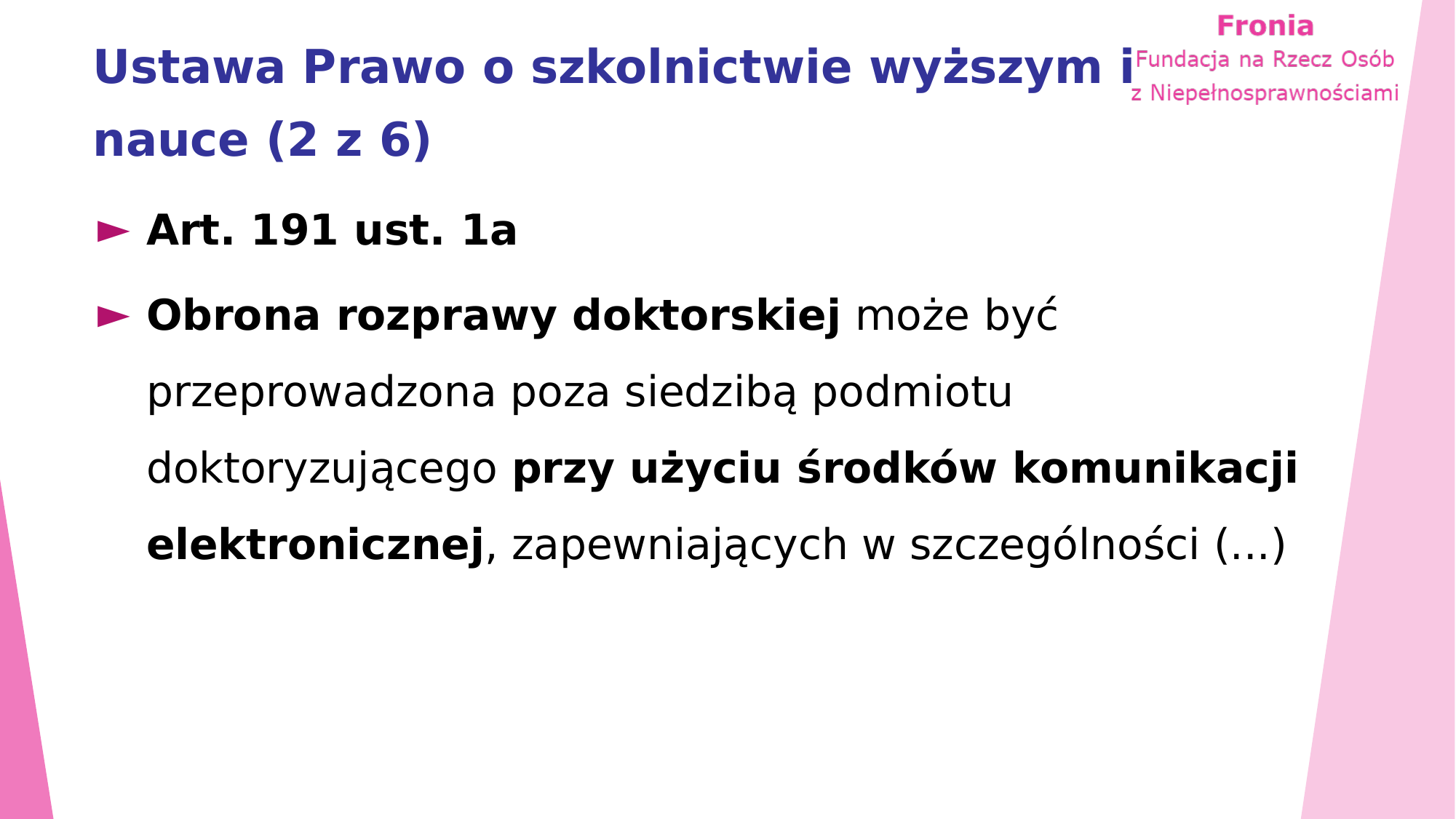

# Ustawa Prawo o szkolnictwie wyższym i nauce (2 z 6)
Art. 191 ust. 1a
Obrona rozprawy doktorskiej może być przeprowadzona poza siedzibą podmiotu doktoryzującego przy użyciu środków komunikacji elektronicznej, zapewniających w szczególności (...)